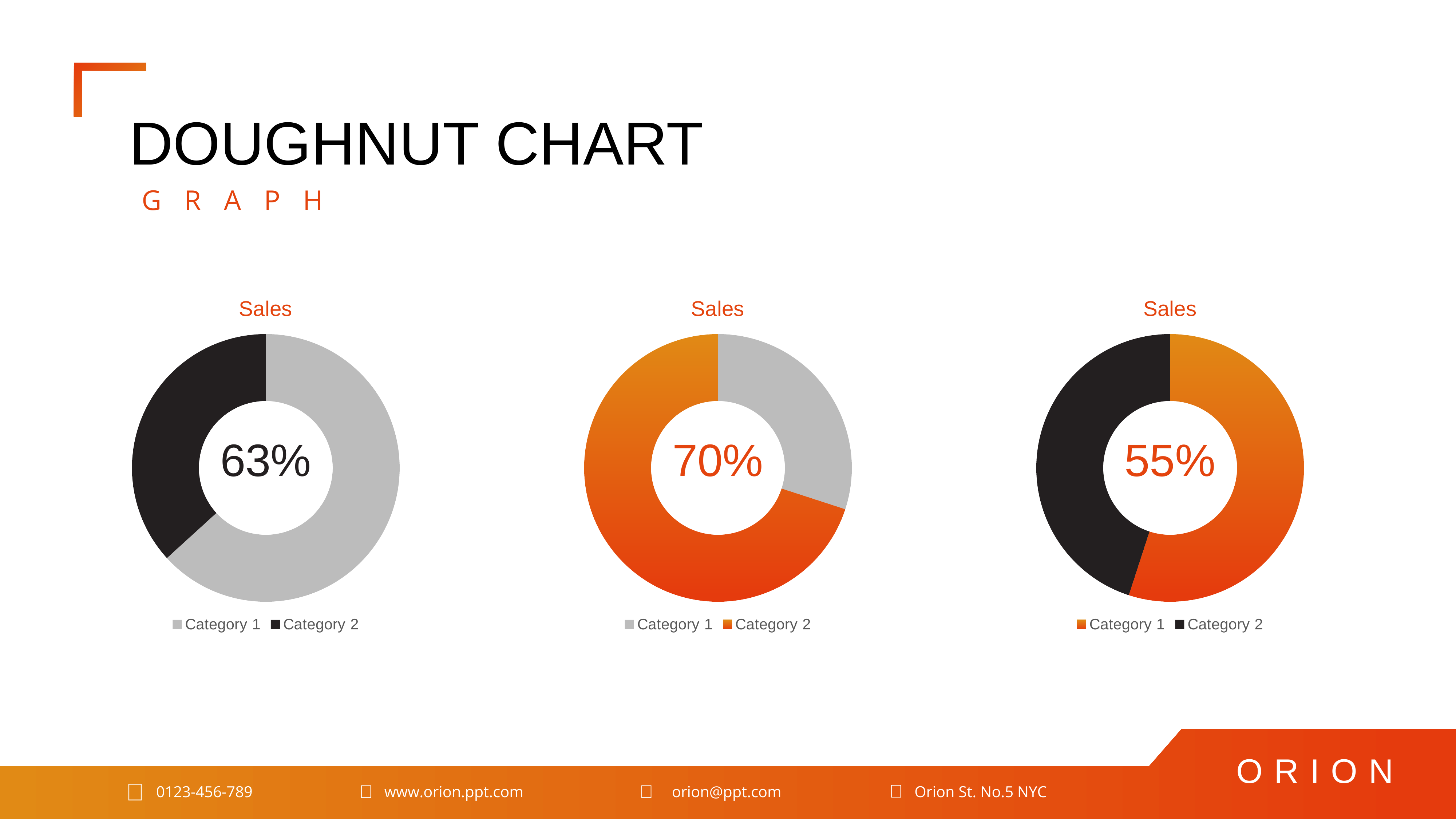

DOUGHNUT CHART
GRAPH

### Chart: Sales

| Category | Series 1 |
|---|---|
| Category 1 | 4.3 |
| Category 2 | 2.5 |

### Chart: Sales

| Category | Series 1 |
|---|---|
| Category 1 | 3.0 |
| Category 2 | 7.0 |

### Chart: Sales

| Category | Series 1 |
|---|---|
| Category 1 | 55.0 |
| Category 2 | 45.0 |
55%
63%
70%